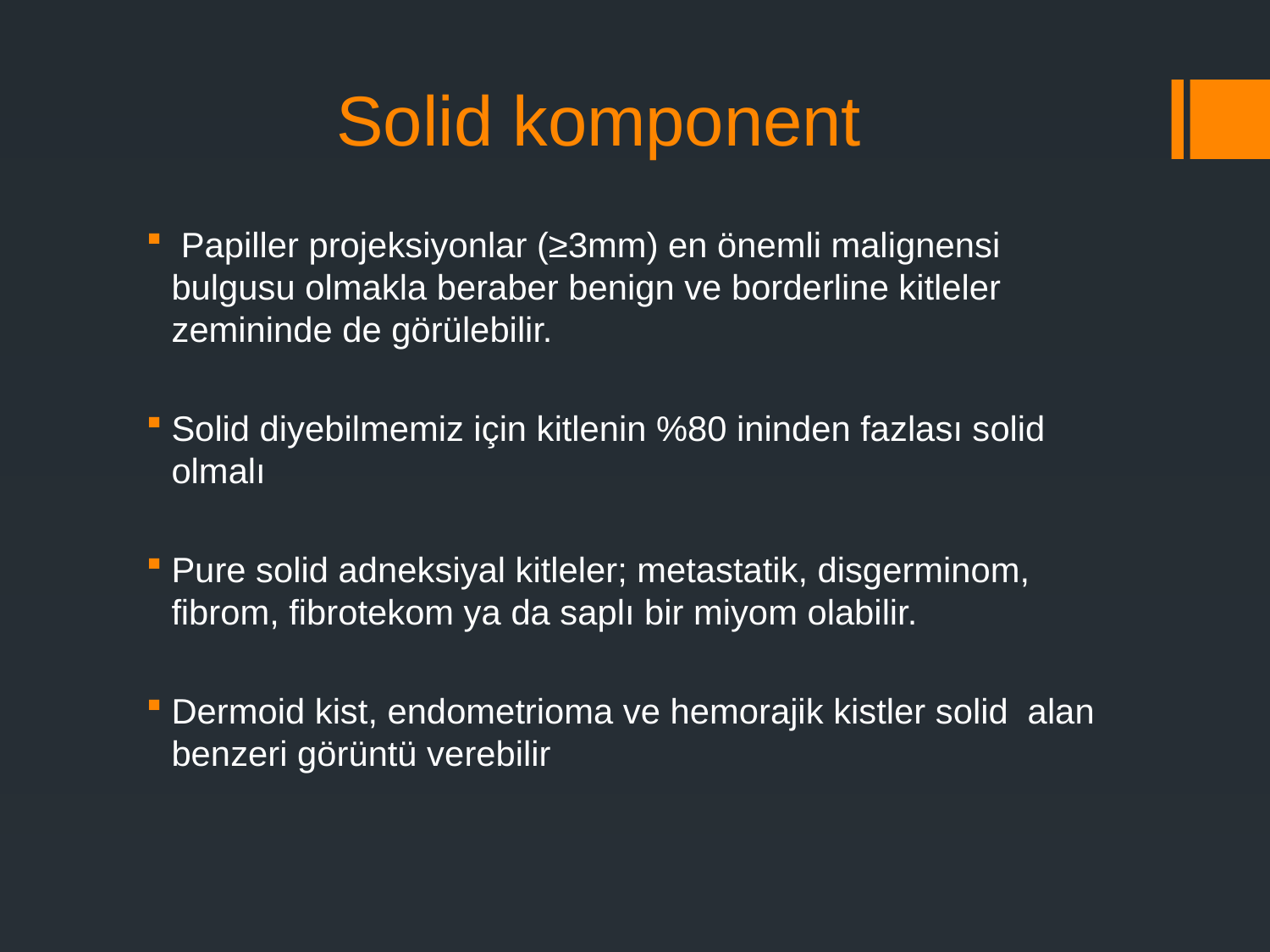

# Solid komponent
 Papiller projeksiyonlar (≥3mm) en önemli malignensi bulgusu olmakla beraber benign ve borderline kitleler zemininde de görülebilir.

Solid diyebilmemiz için kitlenin %80 ininden fazlası solid olmalı

Pure solid adneksiyal kitleler; metastatik, disgerminom, fibrom, fibrotekom ya da saplı bir miyom olabilir.

Dermoid kist, endometrioma ve hemorajik kistler solid  alan benzeri görüntü verebilir